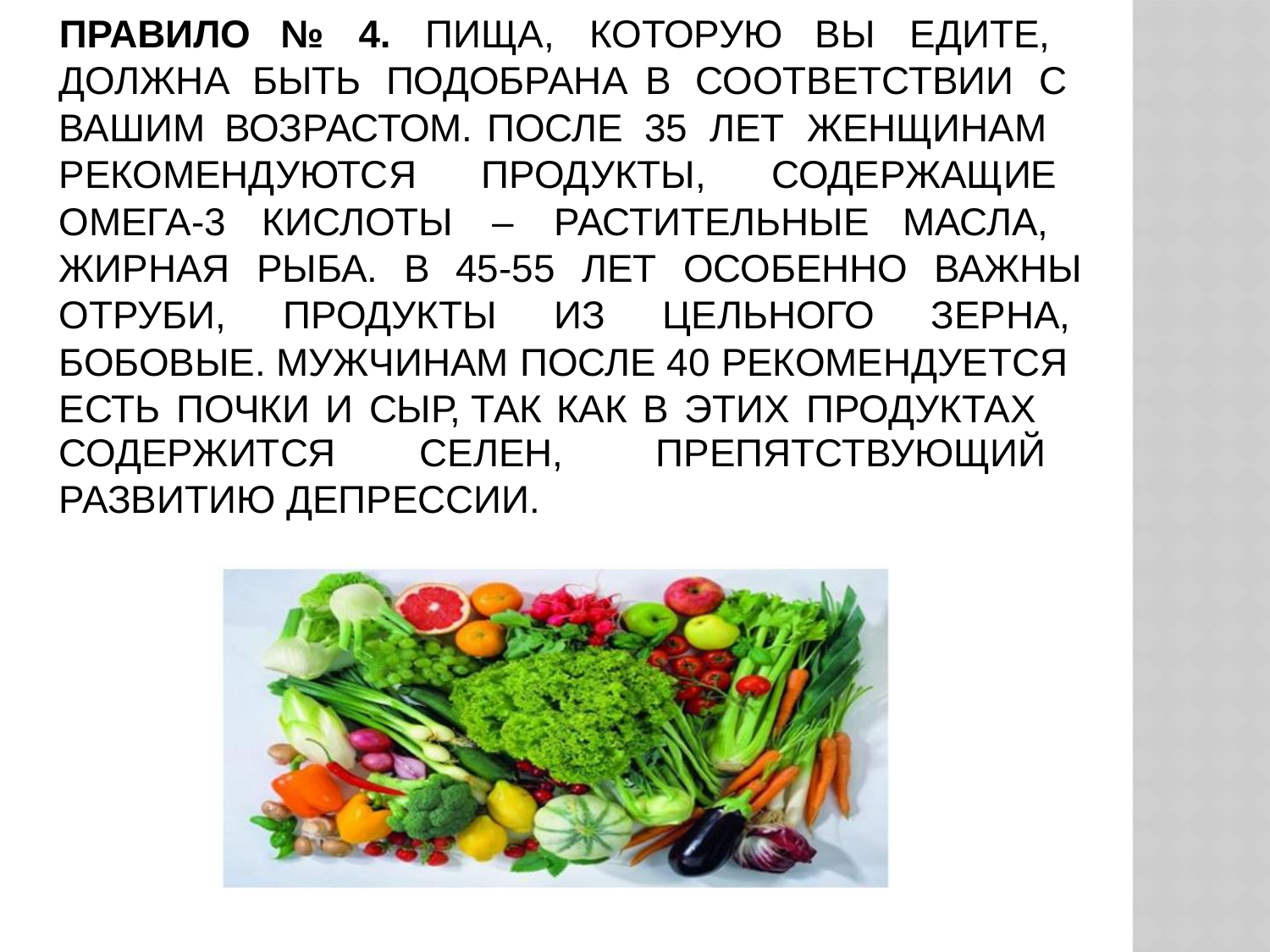

ПРАВИЛО № 4. ПИЩА, КОТОРУЮ ВЫ ЕДИТЕ,
ДОЛЖНА БЫТЬ ПОДОБРАНА В СООТВЕТСТВИИ С
ВАШИМ ВОЗРАСТОМ. ПОСЛЕ 35 ЛЕТ ЖЕНЩИНАМ
РЕКОМЕНДУЮТСЯ ПРОДУКТЫ, СОДЕРЖАЩИЕ
ОМЕГА-3 КИСЛОТЫ – РАСТИТЕЛЬНЫЕ МАСЛА,
ЖИРНАЯ РЫБА. В 45-55 ЛЕТ ОСОБЕННО ВАЖНЫ
ОТРУБИ, ПРОДУКТЫ ИЗ ЦЕЛЬНОГО ЗЕРНА,
БОБОВЫЕ. МУЖЧИНАМ ПОСЛЕ 40 РЕКОМЕНДУЕТСЯ
ЕСТЬ ПОЧКИ И СЫР, ТАК КАК В ЭТИХ ПРОДУКТАХ
СОДЕРЖИТСЯ
СЕЛЕН,
ПРЕПЯТСТВУЮЩИЙ
РАЗВИТИЮ ДЕПРЕССИИ.